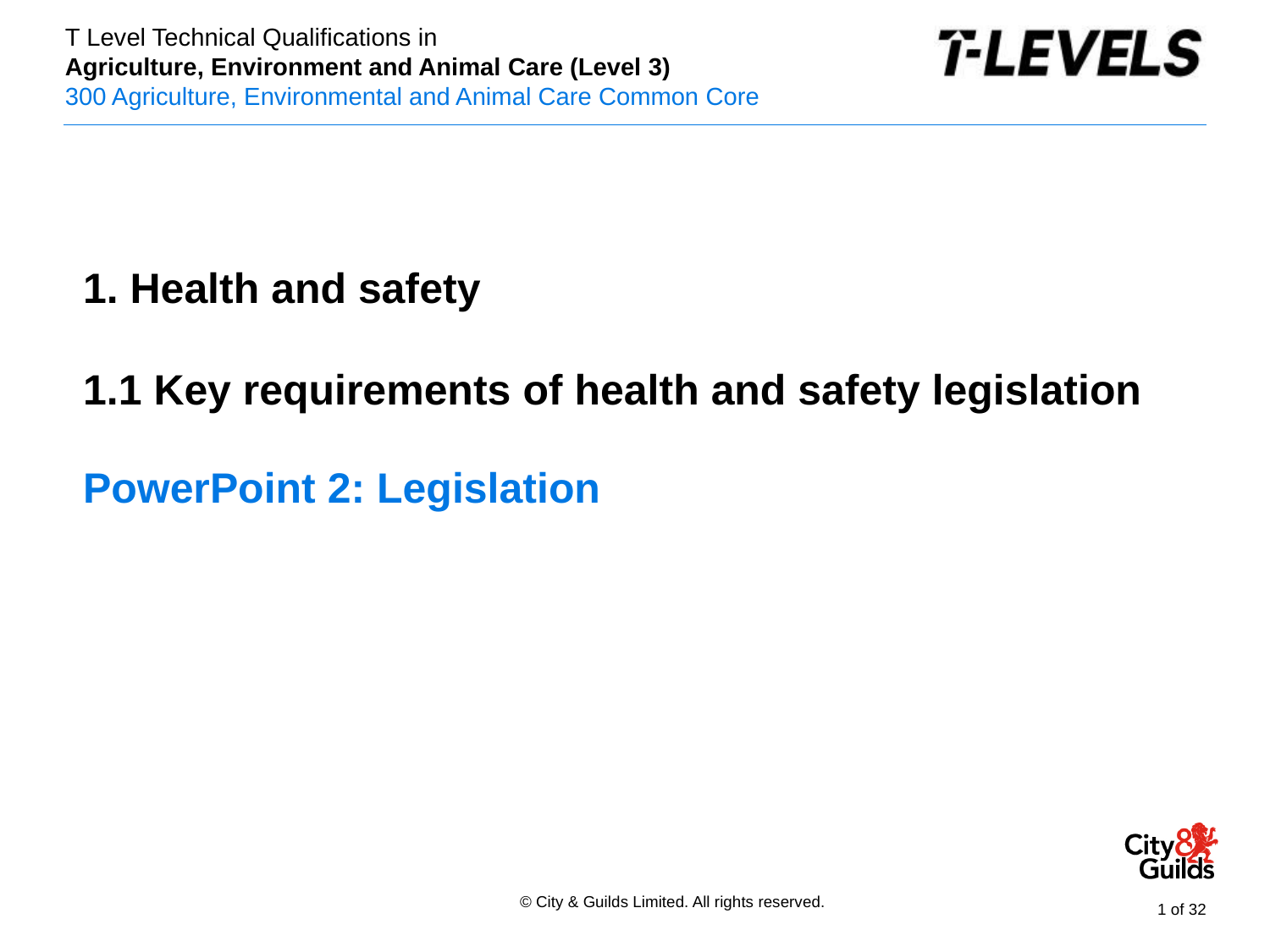

1. Health and safety

1.1 Key requirements of health and safety legislation
# PowerPoint 2: Legislation